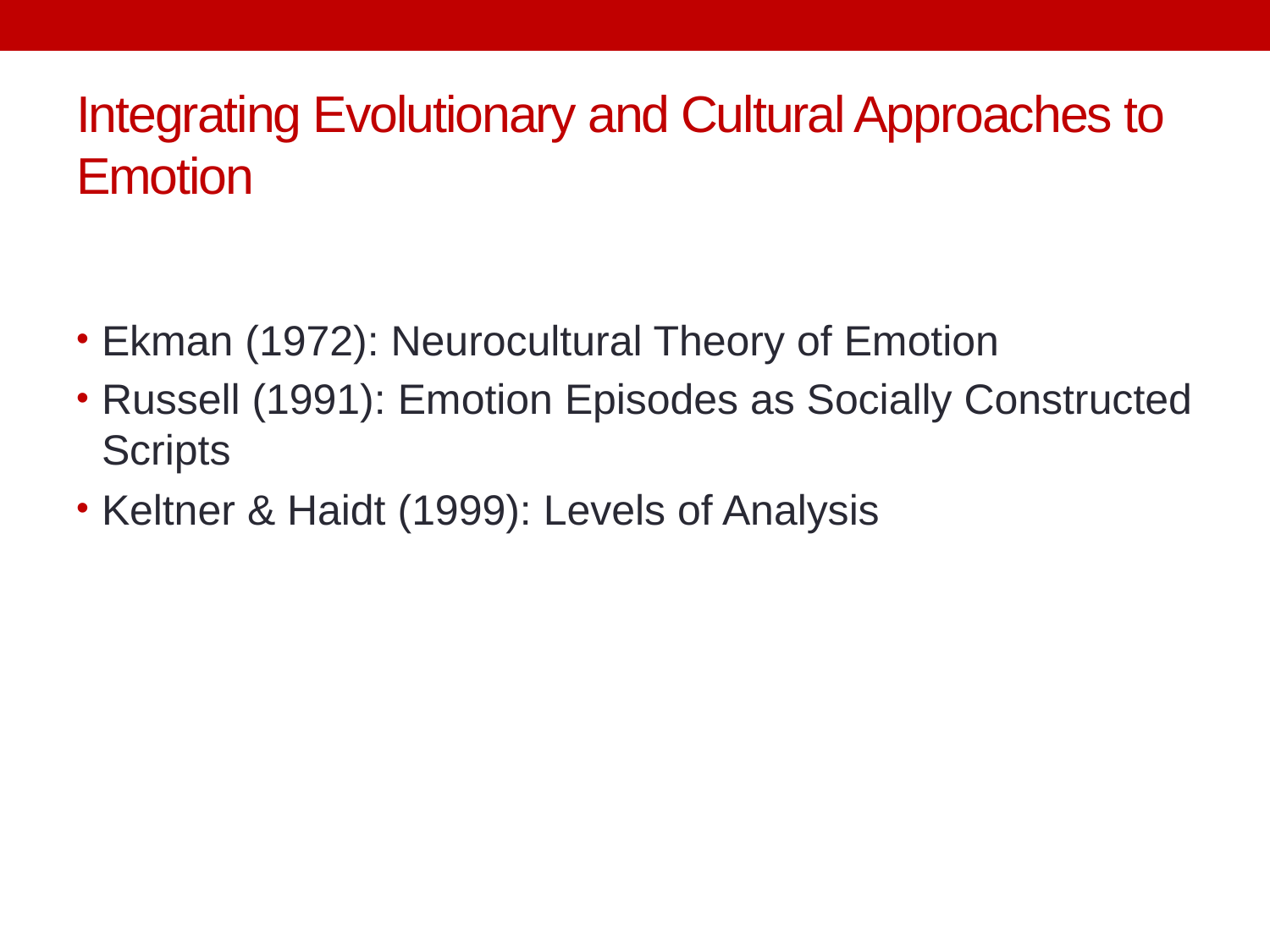

# Integrating Evolutionary and Cultural Approaches to Emotion
Ekman (1972): Neurocultural Theory of Emotion
Russell (1991): Emotion Episodes as Socially Constructed Scripts
Keltner & Haidt (1999): Levels of Analysis